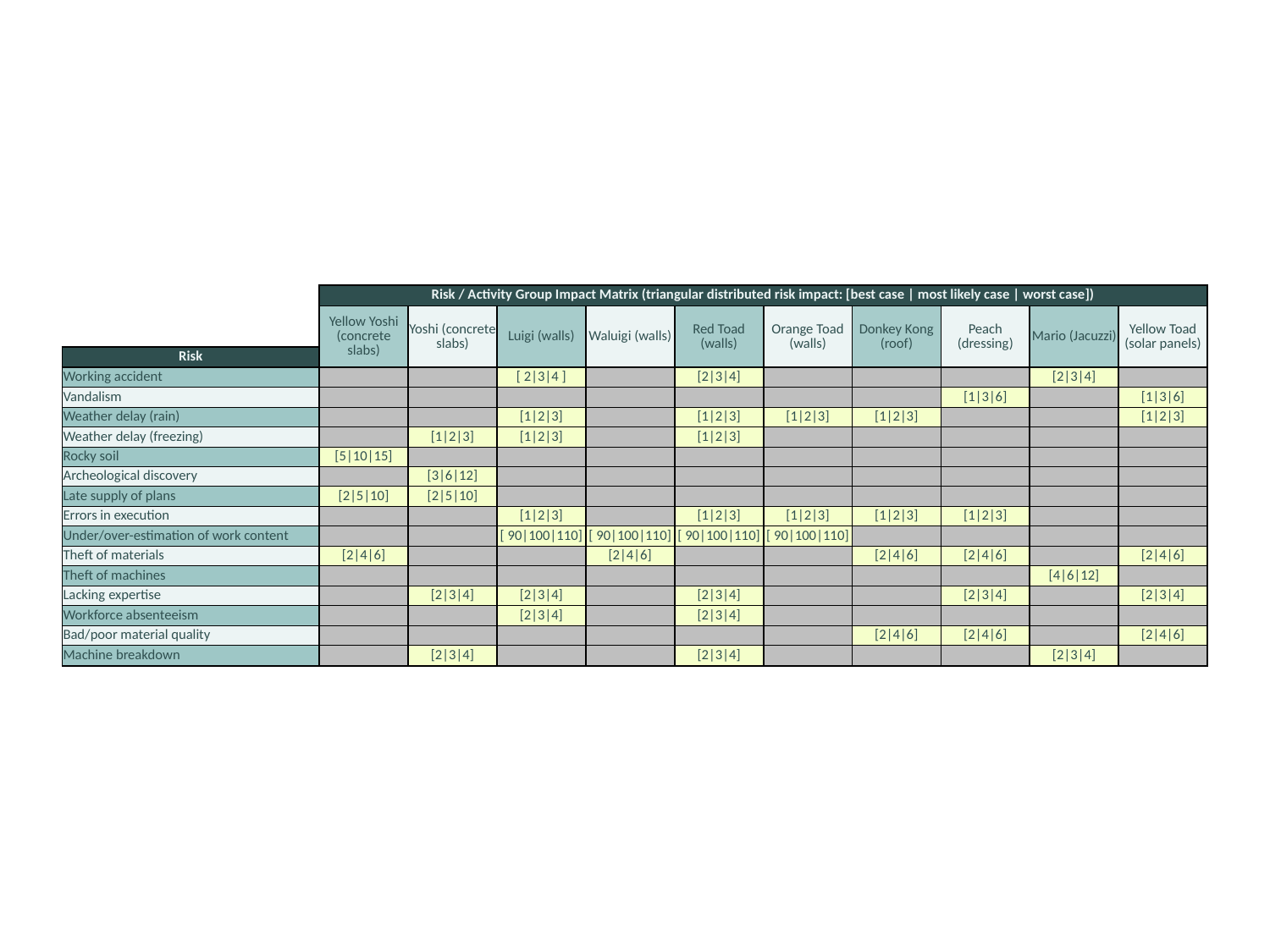

|  | Risk / Activity Group Impact Matrix (triangular distributed risk impact: [best case | most likely case | worst case]) |  |  |  |  |  |  |  |  |  |
| --- | --- | --- | --- | --- | --- | --- | --- | --- | --- | --- |
|  | Yellow Yoshi (concrete slabs) | Yoshi (concrete slabs) | Luigi (walls) | Waluigi (walls) | Red Toad (walls) | Orange Toad (walls) | Donkey Kong (roof) | Peach (dressing) | Mario (Jacuzzi) | Yellow Toad (solar panels) |
|  |  |  |  |  |  |  |  |  |  |  |
| Risk |  |  |  |  |  |  |  |  |  |  |
| Working accident |  |  | [ 2|3|4 ] |  | [2|3|4] |  |  |  | [2|3|4] |  |
| Vandalism |  |  |  |  |  |  |  | [1|3|6] |  | [1|3|6] |
| Weather delay (rain) |  |  | [1|2|3] |  | [1|2|3] | [1|2|3] | [1|2|3] |  |  | [1|2|3] |
| Weather delay (freezing) |  | [1|2|3] | [1|2|3] |  | [1|2|3] |  |  |  |  |  |
| Rocky soil | [5|10|15] |  |  |  |  |  |  |  |  |  |
| Archeological discovery |  | [3|6|12] |  |  |  |  |  |  |  |  |
| Late supply of plans | [2|5|10] | [2|5|10] |  |  |  |  |  |  |  |  |
| Errors in execution |  |  | [1|2|3] |  | [1|2|3] | [1|2|3] | [1|2|3] | [1|2|3] |  |  |
| Under/over-estimation of work content |  |  | [ 90|100|110] | [ 90|100|110] | [ 90|100|110] | [ 90|100|110] |  |  |  |  |
| Theft of materials | [2|4|6] |  |  | [2|4|6] |  |  | [2|4|6] | [2|4|6] |  | [2|4|6] |
| Theft of machines |  |  |  |  |  |  |  |  | [4|6|12] |  |
| Lacking expertise |  | [2|3|4] | [2|3|4] |  | [2|3|4] |  |  | [2|3|4] |  | [2|3|4] |
| Workforce absenteeism |  |  | [2|3|4] |  | [2|3|4] |  |  |  |  |  |
| Bad/poor material quality |  |  |  |  |  |  | [2|4|6] | [2|4|6] |  | [2|4|6] |
| Machine breakdown |  | [2|3|4] |  |  | [2|3|4] |  |  |  | [2|3|4] |  |